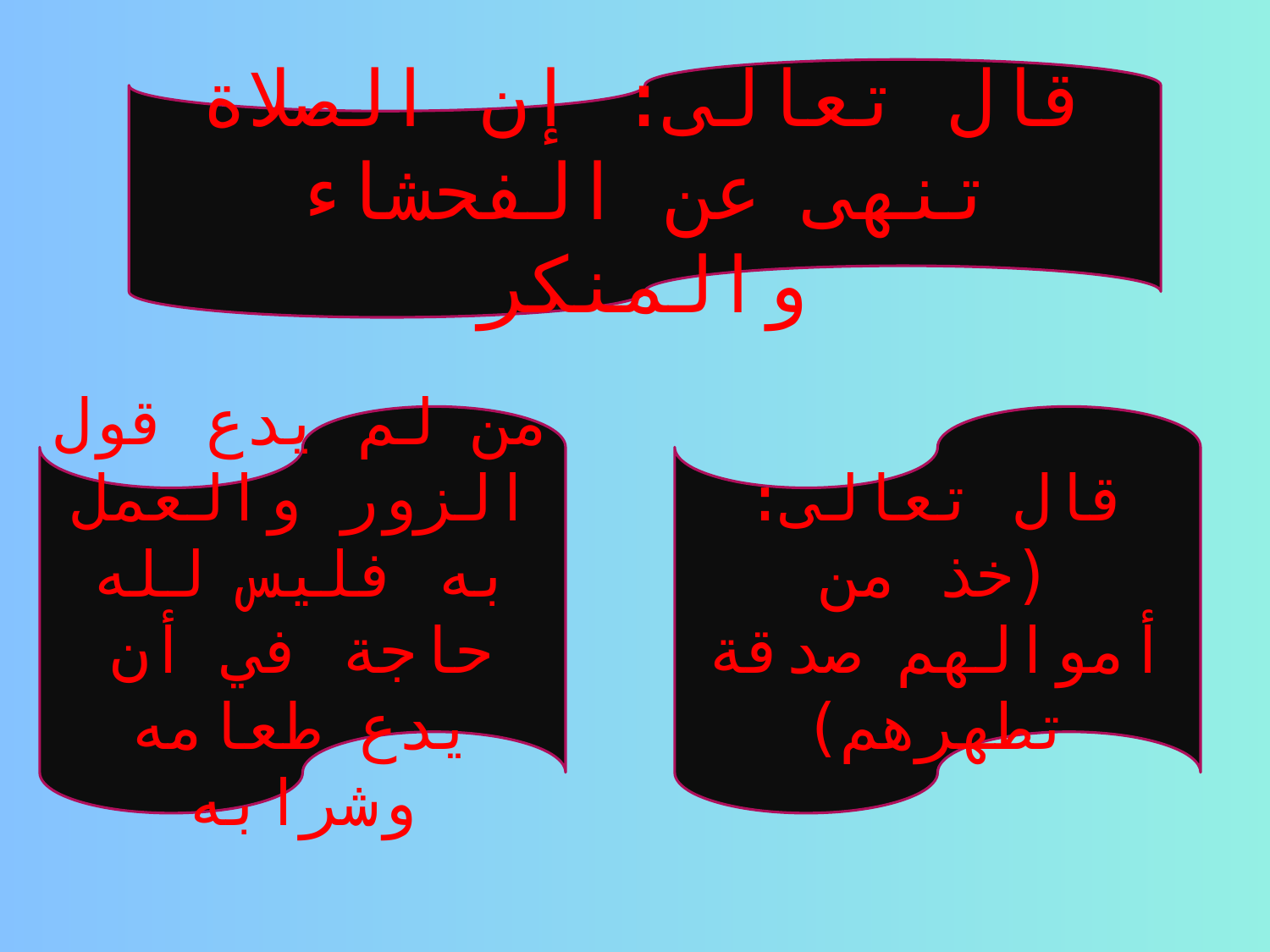

قال تعالى: إن الصلاة تنهى عن الفحشاء والمنكر
من لم يدع قول الزور والعمل به فليس لله حاجة في أن يدع طعامه وشرابه
قال تعالى: (خذ من أموالهم صدقة تطهرهم)